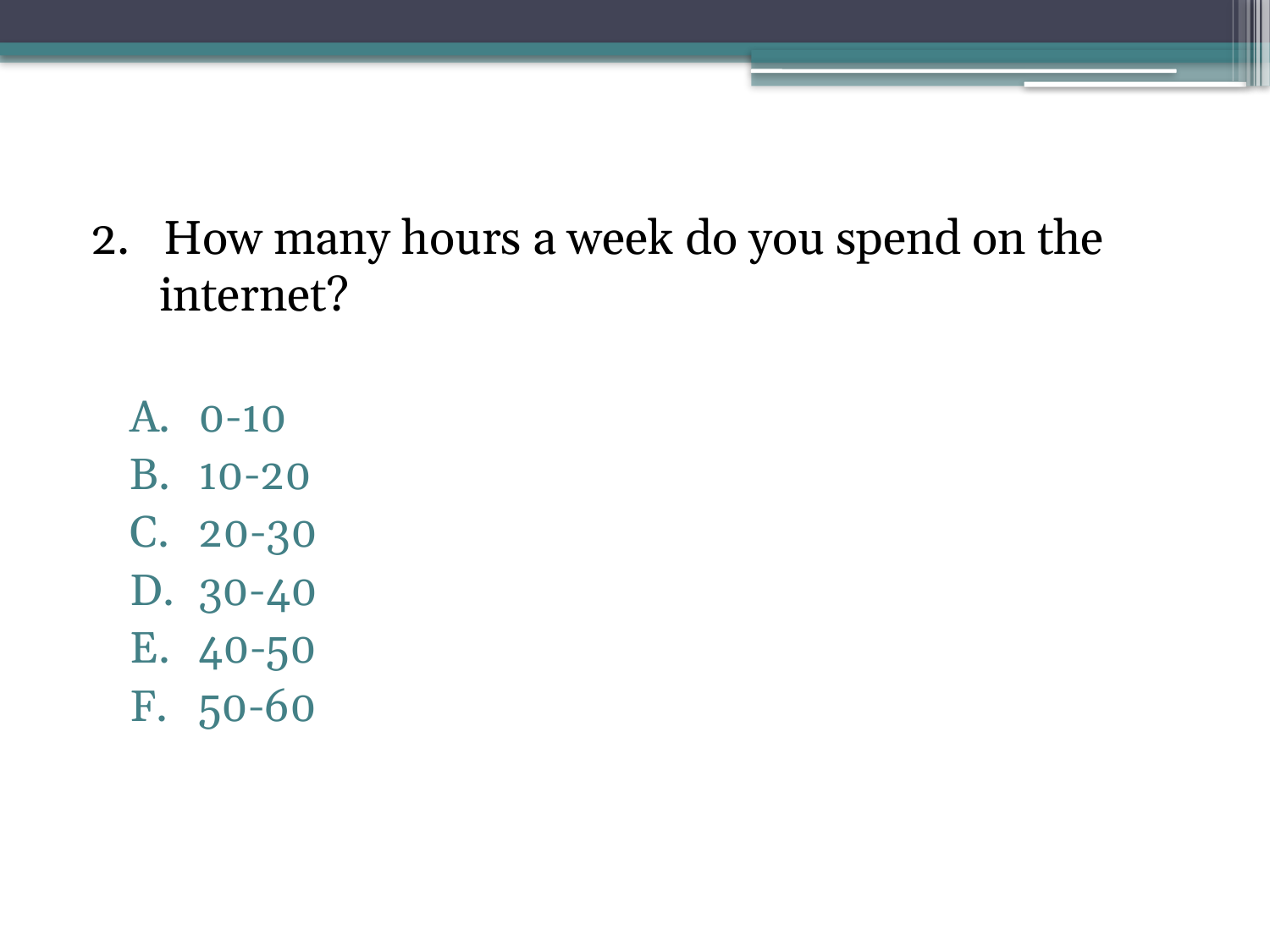

2.   How many hours a week do you spend on the internet?

0-10
10-20
20-30
30-40
40-50
50-60